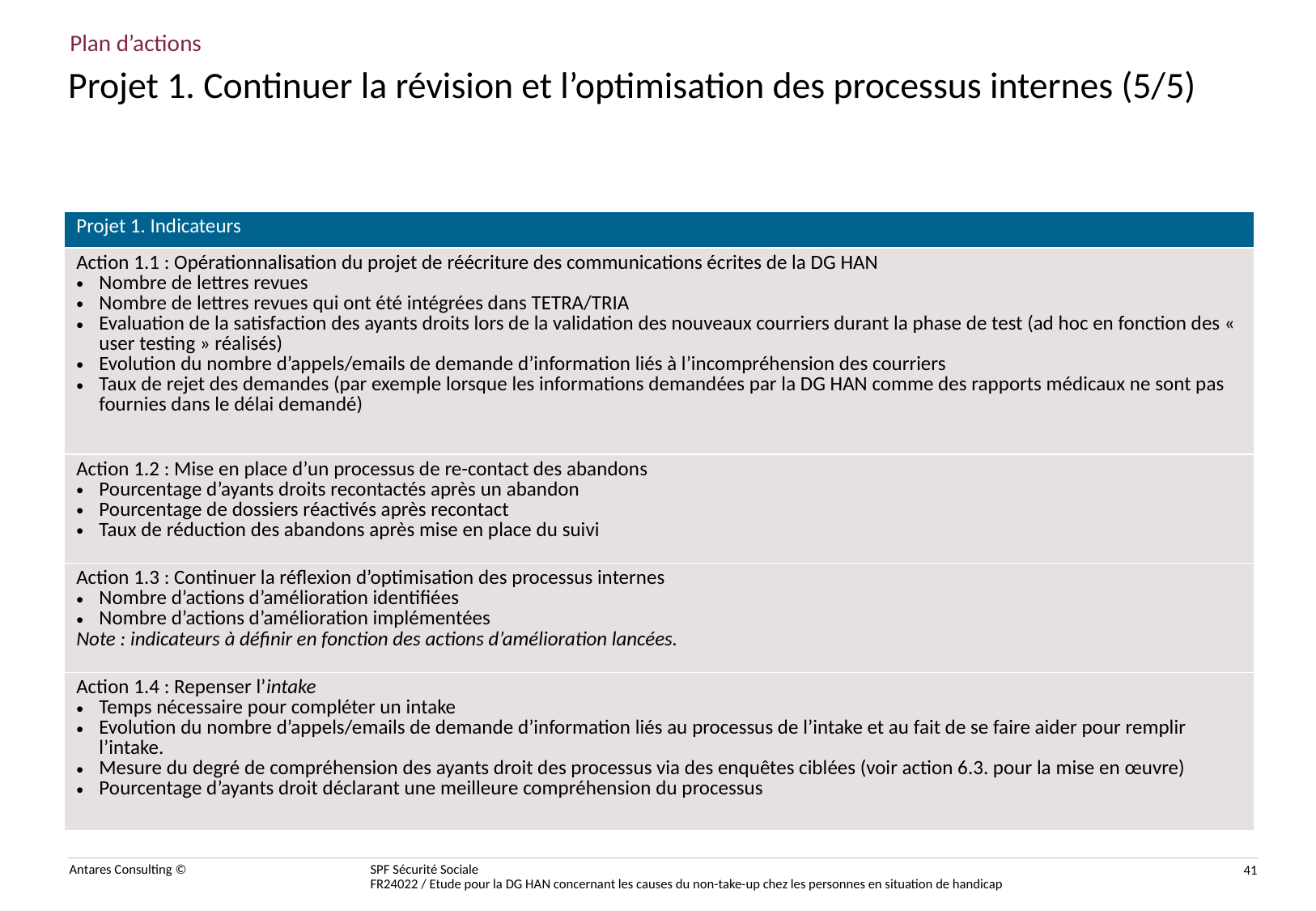

Plan d’actions
# Projet 1. Continuer la révision et l’optimisation des processus internes (5/5)
| Projet 1. Indicateurs |
| --- |
| Action 1.1 : Opérationnalisation du projet de réécriture des communications écrites de la DG HAN Nombre de lettres revues Nombre de lettres revues qui ont été intégrées dans TETRA/TRIA Evaluation de la satisfaction des ayants droits lors de la validation des nouveaux courriers durant la phase de test (ad hoc en fonction des « user testing » réalisés) Evolution du nombre d’appels/emails de demande d’information liés à l’incompréhension des courriers Taux de rejet des demandes (par exemple lorsque les informations demandées par la DG HAN comme des rapports médicaux ne sont pas fournies dans le délai demandé) |
| Action 1.2 : Mise en place d’un processus de re-contact des abandons Pourcentage d’ayants droits recontactés après un abandon Pourcentage de dossiers réactivés après recontact Taux de réduction des abandons après mise en place du suivi |
| Action 1.3 : Continuer la réflexion d’optimisation des processus internes Nombre d’actions d’amélioration identifiées Nombre d’actions d’amélioration implémentées Note : indicateurs à définir en fonction des actions d’amélioration lancées. |
| Action 1.4 : Repenser l’intake Temps nécessaire pour compléter un intake Evolution du nombre d’appels/emails de demande d’information liés au processus de l’intake et au fait de se faire aider pour remplir l’intake. Mesure du degré de compréhension des ayants droit des processus via des enquêtes ciblées (voir action 6.3. pour la mise en œuvre) Pourcentage d’ayants droit déclarant une meilleure compréhension du processus |